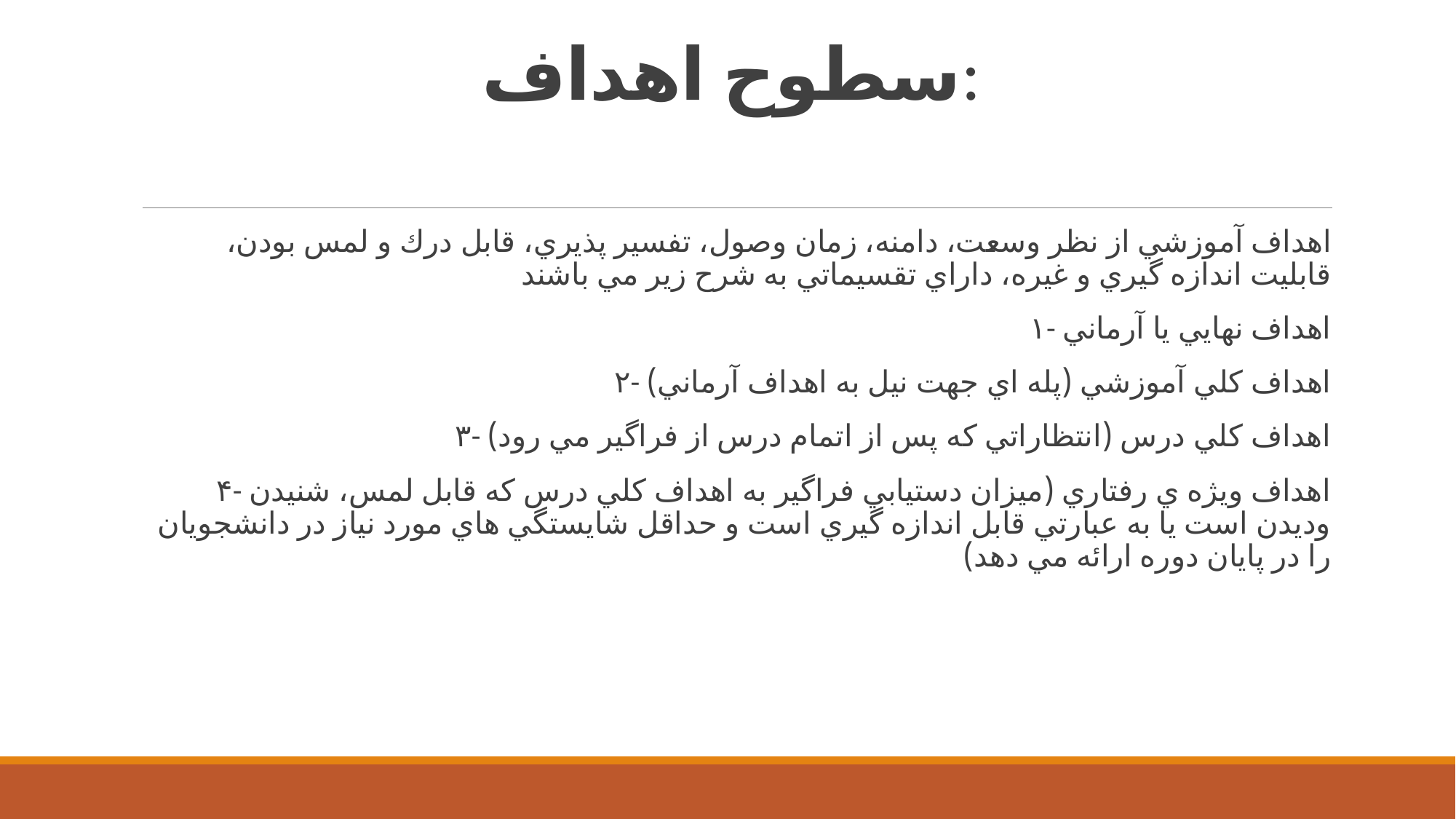

# سطوح اهداف:
اهداف آموزشي از نظر وسعت، دامنه، زمان وصول، تفسير پذيري، قابل درك و لمس بودن، قابليت اندازه گيري و غيره، داراي تقسيماتي به شرح زير مي باشند
۱- اهداف نهايي يا آرماني
۲- اهداف كلي آموزشي (پله اي جهت نيل به اهداف آرماني)
۳- اهداف كلي درس (انتظاراتي كه پس از اتمام درس از فراگير مي رود)
۴- اهداف ويژه ي رفتاري (ميزان دستيابي فراگير به اهداف كلي درس كه قابل لمس، شنيدن وديدن است يا به عبارتي قابل اندازه گيري است و حداقل شايستگي هاي مورد نياز در دانشجويان را در پايان دوره ارائه مي دهد)